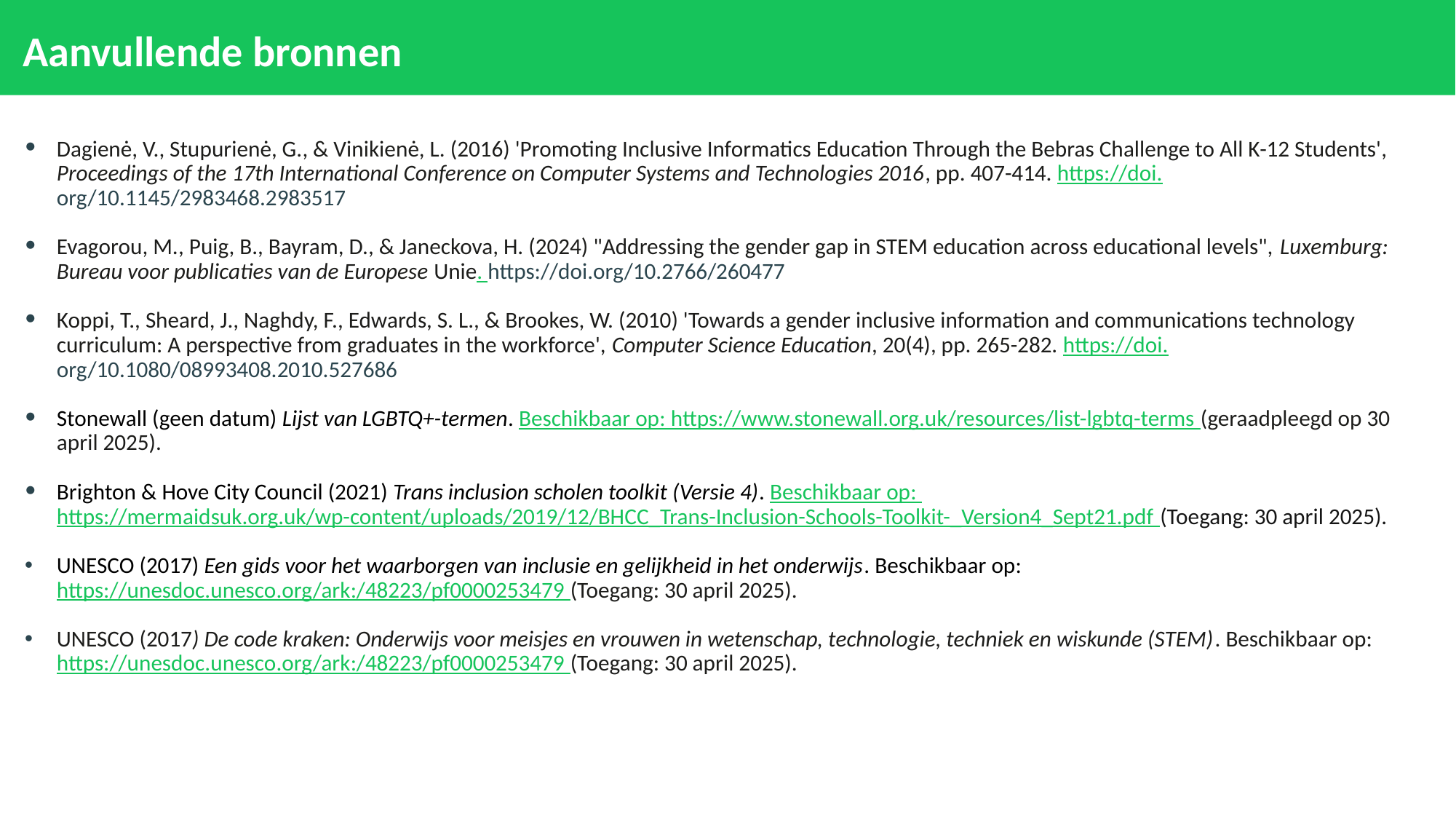

# Aanvullende bronnen
Dagienė, V., Stupurienė, G., & Vinikienė, L. (2016) 'Promoting Inclusive Informatics Education Through the Bebras Challenge to All K-12 Students', Proceedings of the 17th International Conference on Computer Systems and Technologies 2016, pp. 407-414. https://doi.org/10.1145/2983468.2983517

Evagorou, M., Puig, B., Bayram, D., & Janeckova, H. (2024) "Addressing the gender gap in STEM education across educational levels", Luxemburg: Bureau voor publicaties van de Europese Unie. https://doi.org/10.2766/260477

Koppi, T., Sheard, J., Naghdy, F., Edwards, S. L., & Brookes, W. (2010) 'Towards a gender inclusive information and communications technology curriculum: A perspective from graduates in the workforce', Computer Science Education, 20(4), pp. 265-282. https://doi.org/10.1080/08993408.2010.527686
Stonewall (geen datum) Lijst van LGBTQ+-termen. Beschikbaar op: https://www.stonewall.org.uk/resources/list-lgbtq-terms (geraadpleegd op 30 april 2025).
Brighton & Hove City Council (2021) Trans inclusion scholen toolkit (Versie 4). Beschikbaar op: https://mermaidsuk.org.uk/wp-content/uploads/2019/12/BHCC_Trans-Inclusion-Schools-Toolkit-_Version4_Sept21.pdf (Toegang: 30 april 2025).
UNESCO (2017) Een gids voor het waarborgen van inclusie en gelijkheid in het onderwijs. Beschikbaar op: https://unesdoc.unesco.org/ark:/48223/pf0000253479 (Toegang: 30 april 2025).
UNESCO (2017) De code kraken: Onderwijs voor meisjes en vrouwen in wetenschap, technologie, techniek en wiskunde (STEM). Beschikbaar op: https://unesdoc.unesco.org/ark:/48223/pf0000253479 (Toegang: 30 april 2025).